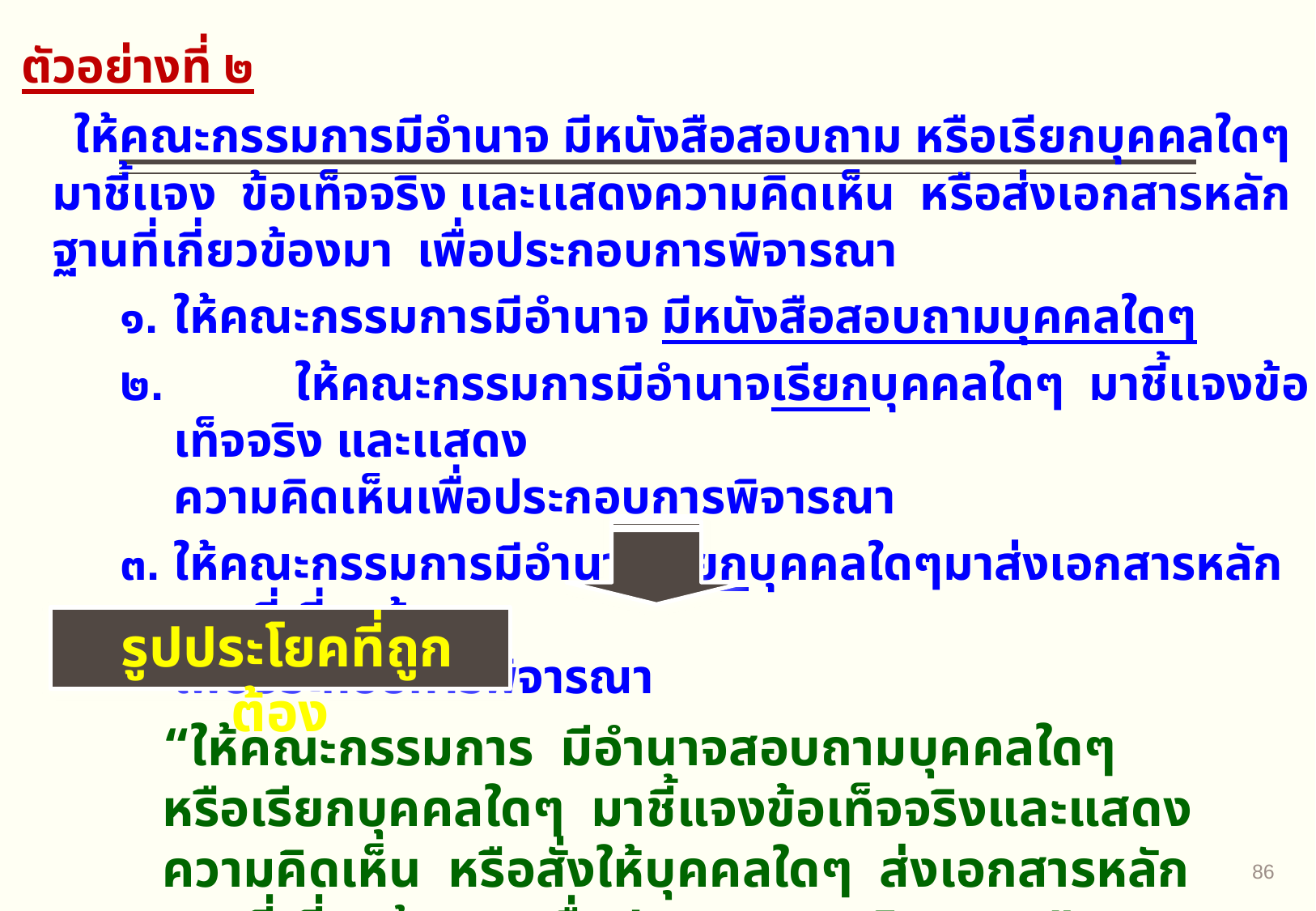

ตัวอย่างที่ ๒
    ให้คณะกรรมการมีอำนาจ มีหนังสือสอบถาม หรือเรียกบุคคลใดๆมาชี้เเจง  ข้อเท็จจริง เเละเเสดงความคิดเห็น  หรือส่งเอกสารหลักฐานที่เกี่ยวข้องมา  เพื่อประกอบการพิจารณา
๑.	ให้คณะกรรมการมีอำนาจ มีหนังสือสอบถามบุคคลใดๆ
๒. 	ให้คณะกรรมการมีอำนาจเรียกบุคคลใดๆ  มาชี้เเจงข้อเท็จจริง และเเสดง
ความคิดเห็นเพื่อประกอบการพิจารณา
๓. 	ให้คณะกรรมการมีอำนาจเรียกบุคคลใดๆมาส่งเอกสารหลักฐานที่เกี่ยวข้อง
เพื่อประกอบการพิจารณา

 รูปประโยคที่ถูกต้อง
“ให้คณะกรรมการ  มีอำนาจสอบถามบุคคลใดๆ หรือเรียกบุคคลใดๆ  มาชี้แจงข้อเท็จจริงและแสดงความคิดเห็น  หรือสั่งให้บุคคลใดๆ  ส่งเอกสารหลักฐานที่เกี่ยวข้องมาเพื่อประกอบการพิจารณา”
86